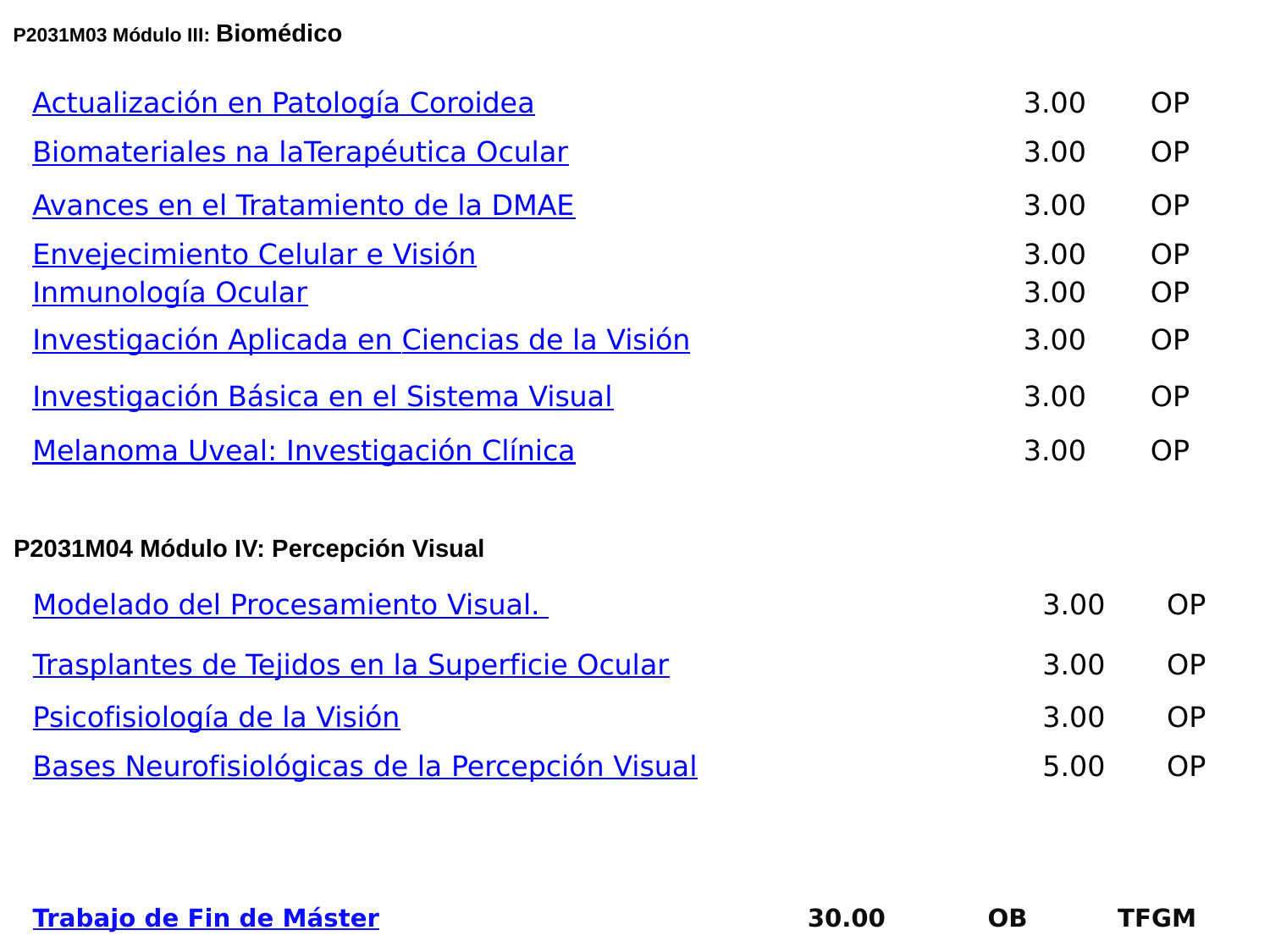

P2031M03 Módulo III: Biomédico
| Actualización en Patología Coroidea | 3.00 | OP |
| --- | --- | --- |
| Biomateriales na laTerapéutica Ocular | 3.00 | OP |
| Avances en el Tratamiento de la DMAE | 3.00 | OP |
| Envejecimiento Celular e Visión | 3.00 | OP |
| Inmunología Ocular | 3.00 | OP |
| Investigación Aplicada en Ciencias de la Visión | 3.00 | OP |
| Investigación Básica en el Sistema Visual | 3.00 | OP |
| Melanoma Uveal: Investigación Clínica | 3.00 | OP |
P2031M04 Módulo IV: Percepción Visual
| Modelado del Procesamiento Visual. | 3.00 | OP |
| --- | --- | --- |
| Trasplantes de Tejidos en la Superficie Ocular | 3.00 | OP |
| Psicofisiología de la Visión | 3.00 | OP |
| Bases Neurofisiológicas de la Percepción Visual | 5.00 | OP |
| Trabajo de Fin de Máster | 30.00 | OB | TFGM |
| --- | --- | --- | --- |